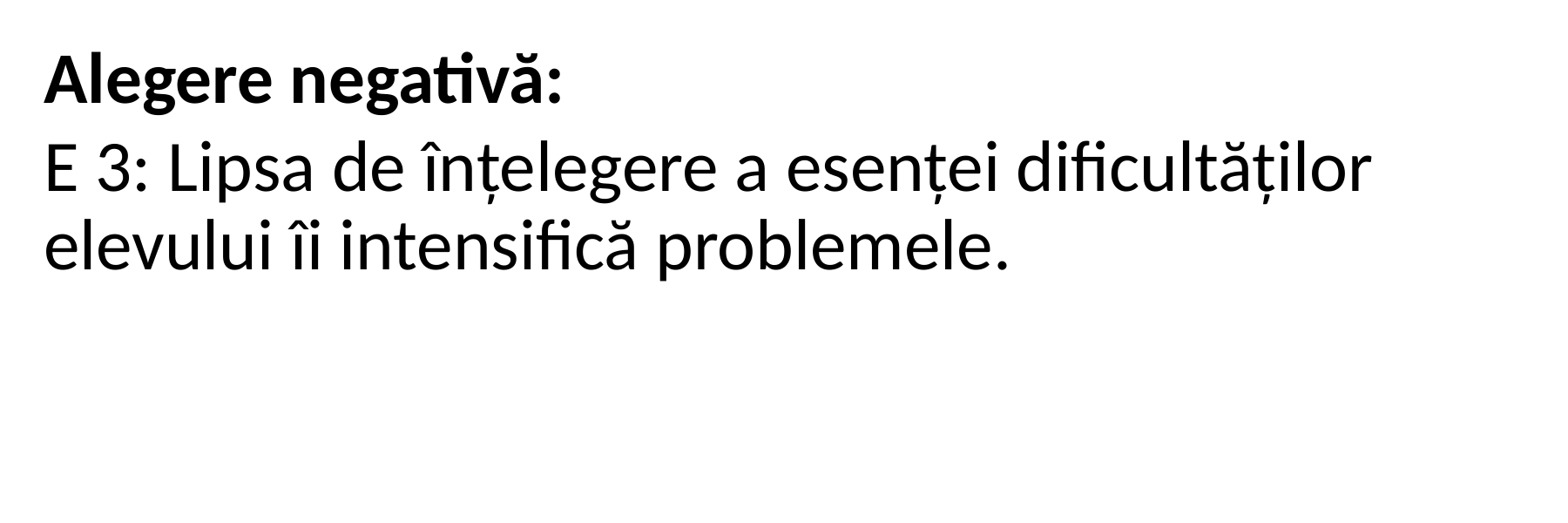

Alegere negativă:
E 3: Lipsa de înțelegere a esenței dificultăților elevului îi intensifică problemele.